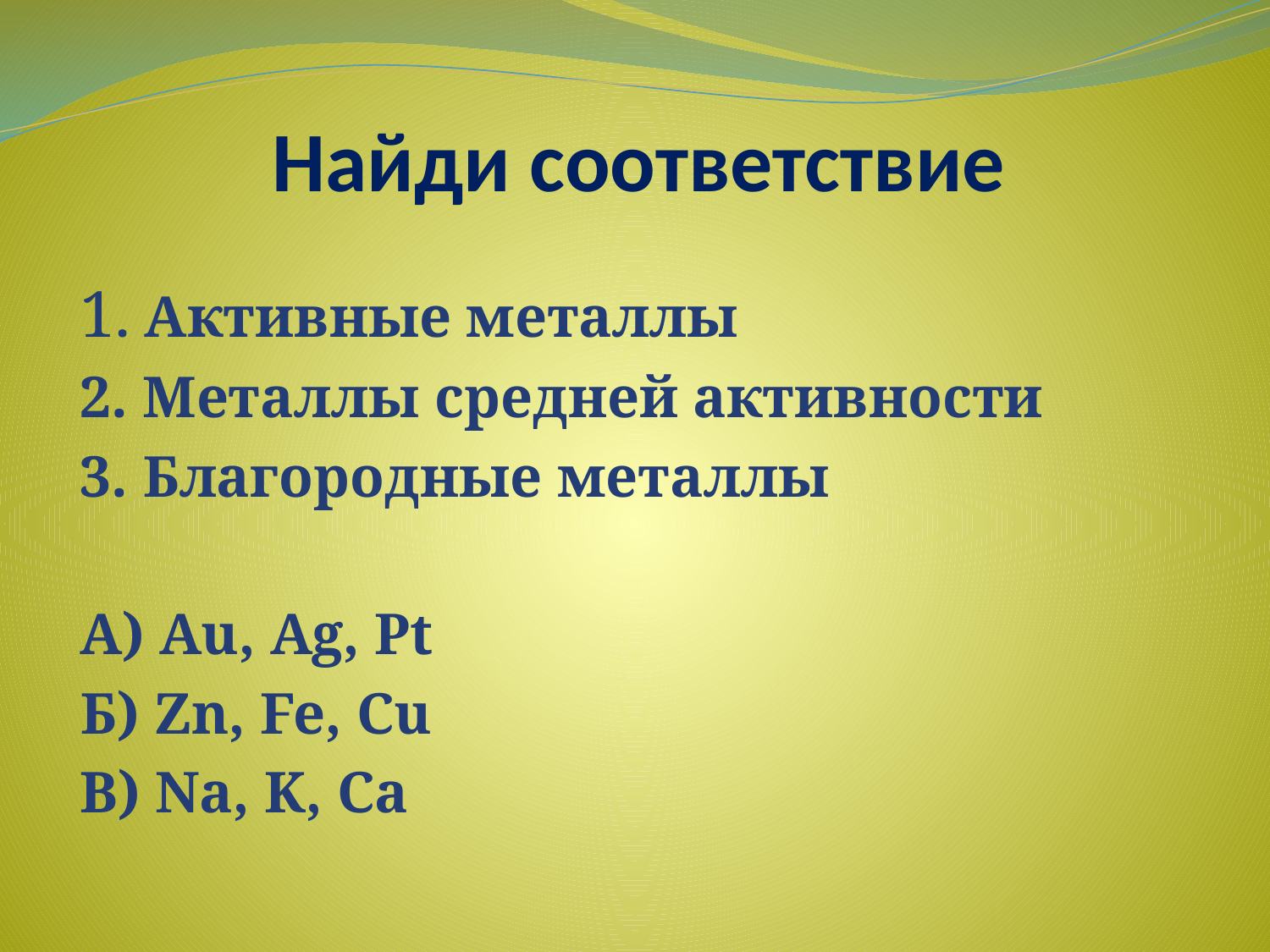

# Найди соответствие
1. Активные металлы
2. Металлы средней активности
3. Благородные металлы

А) Au, Ag, Pt
Б) Zn, Fe, Cu
В) Na, K, Ca